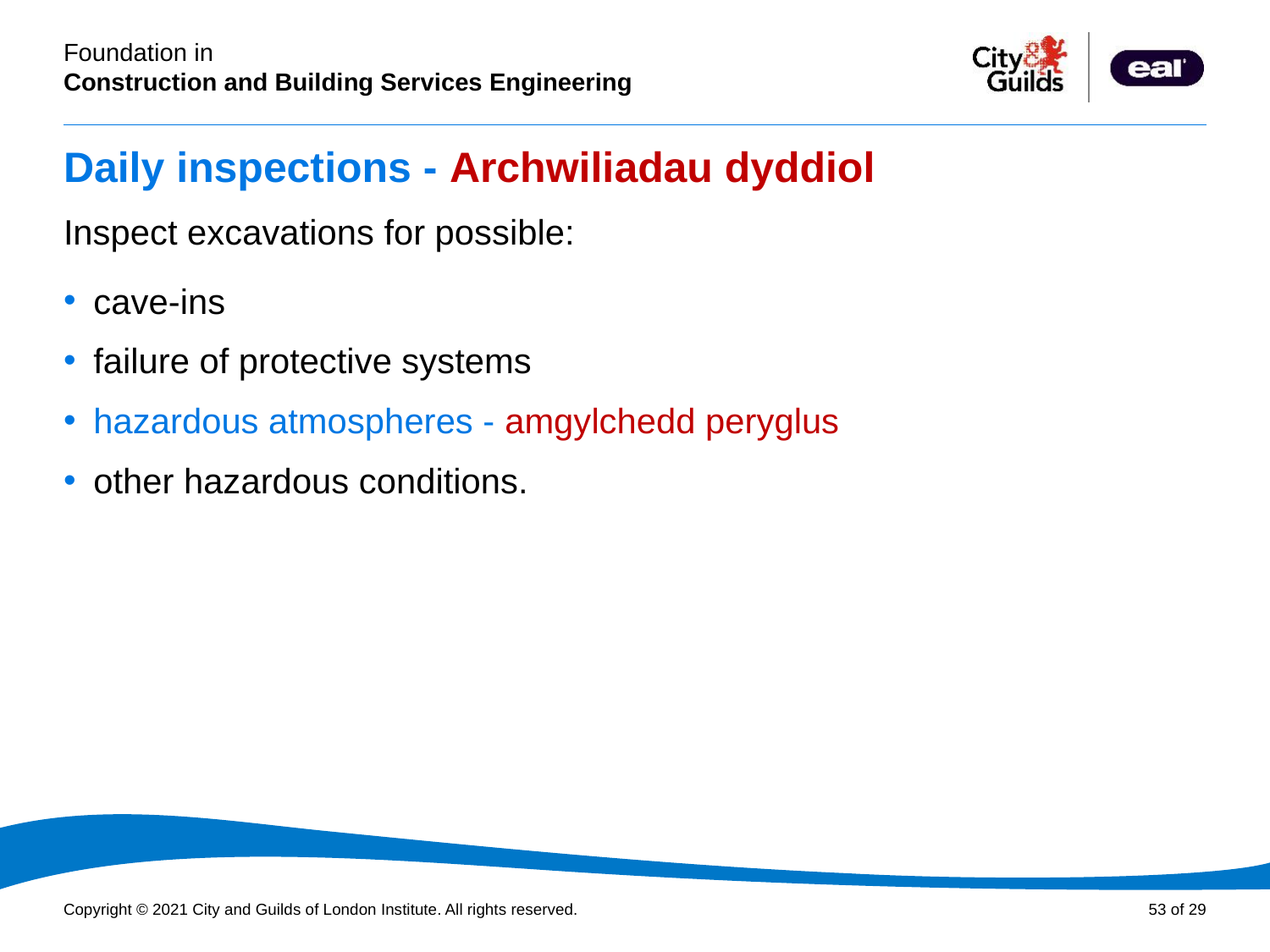

# Daily inspections - Archwiliadau dyddiol
Inspect excavations for possible:
cave-ins
failure of protective systems
hazardous atmospheres - amgylchedd peryglus
other hazardous conditions.